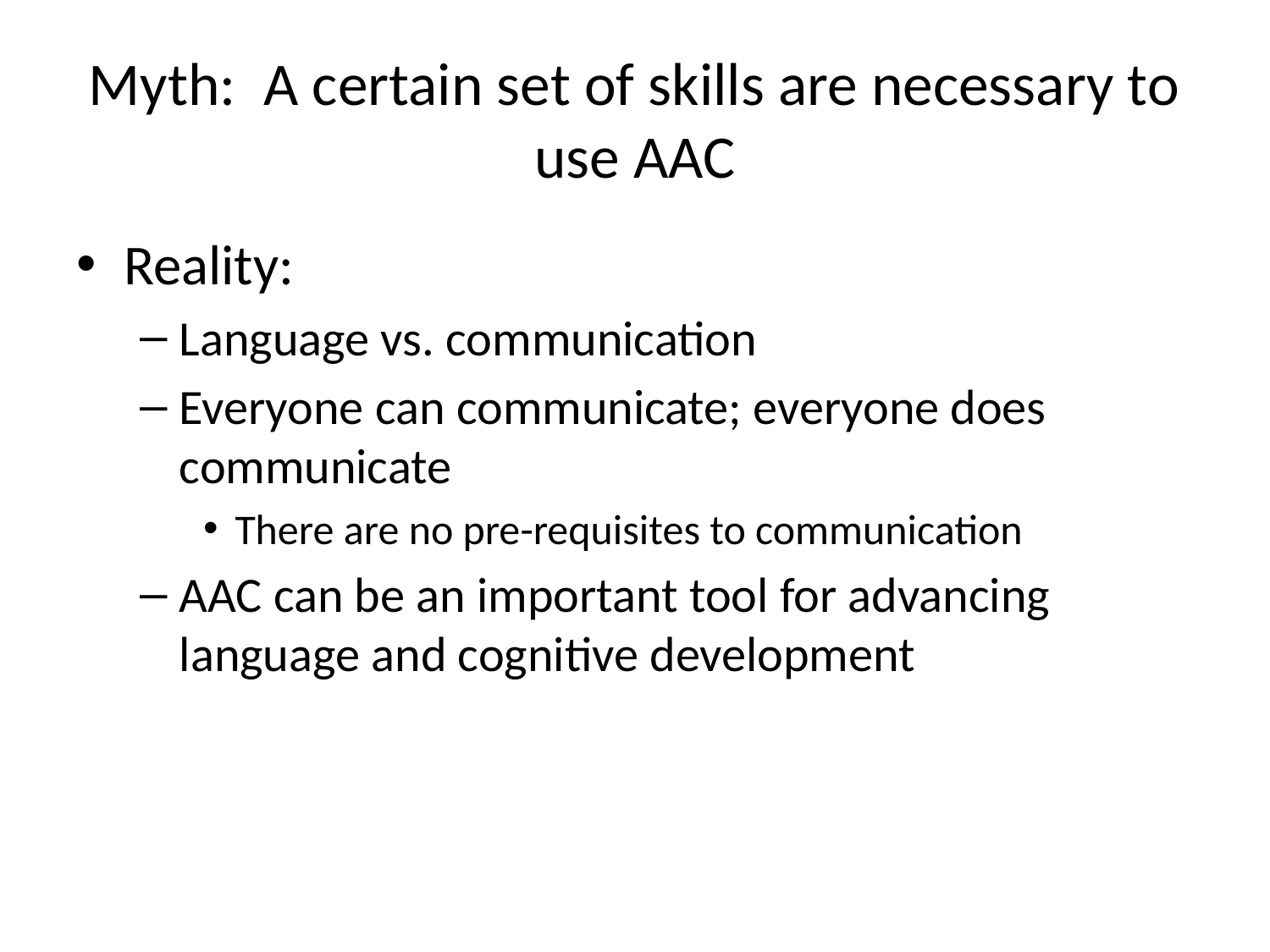

# Myth:  A certain set of skills are necessary to use AAC
Reality:
Language vs. communication
Everyone can communicate; everyone does communicate
There are no pre-requisites to communication
AAC can be an important tool for advancing language and cognitive development